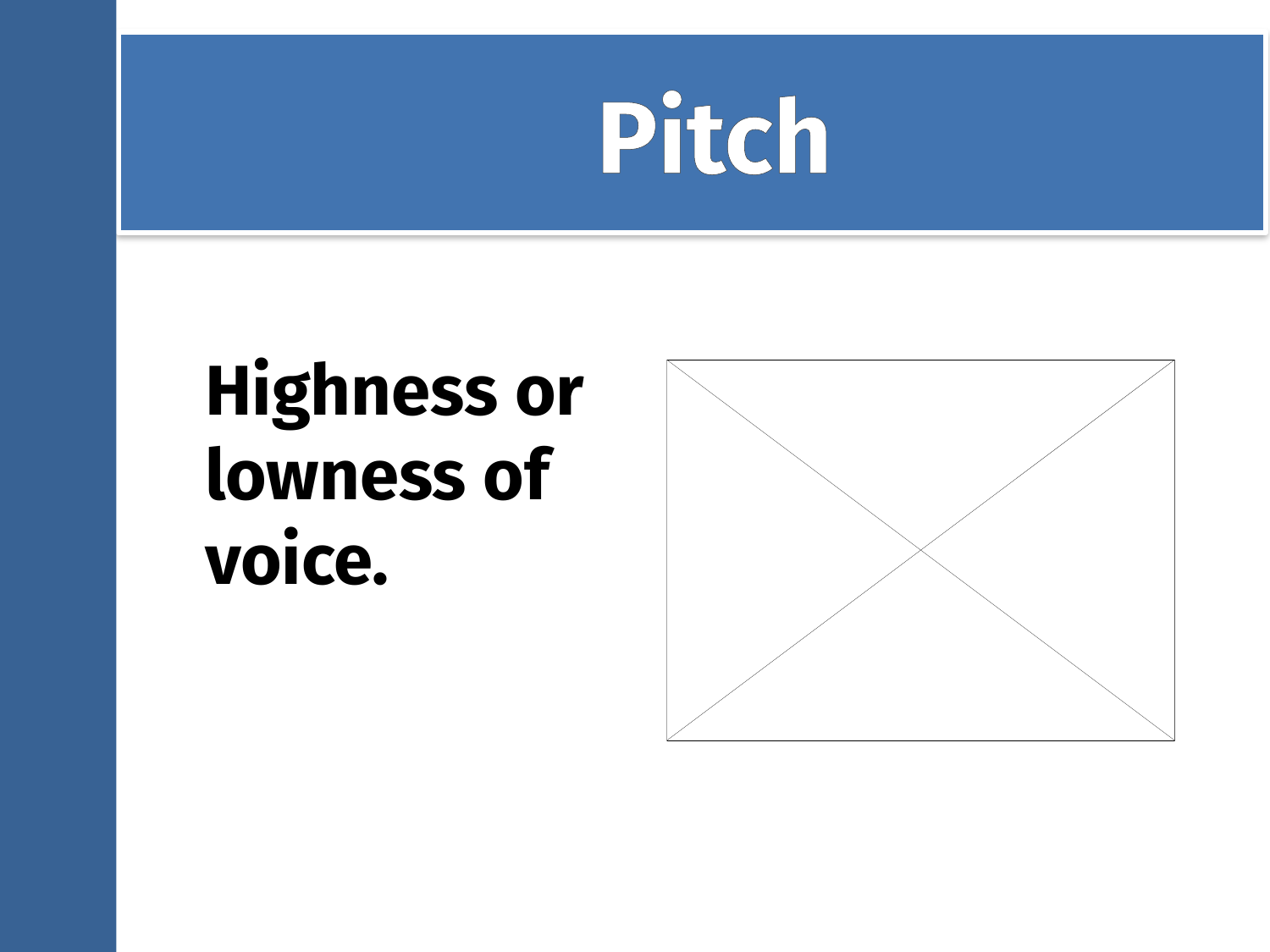

# Pitch
Highness or lowness of voice.